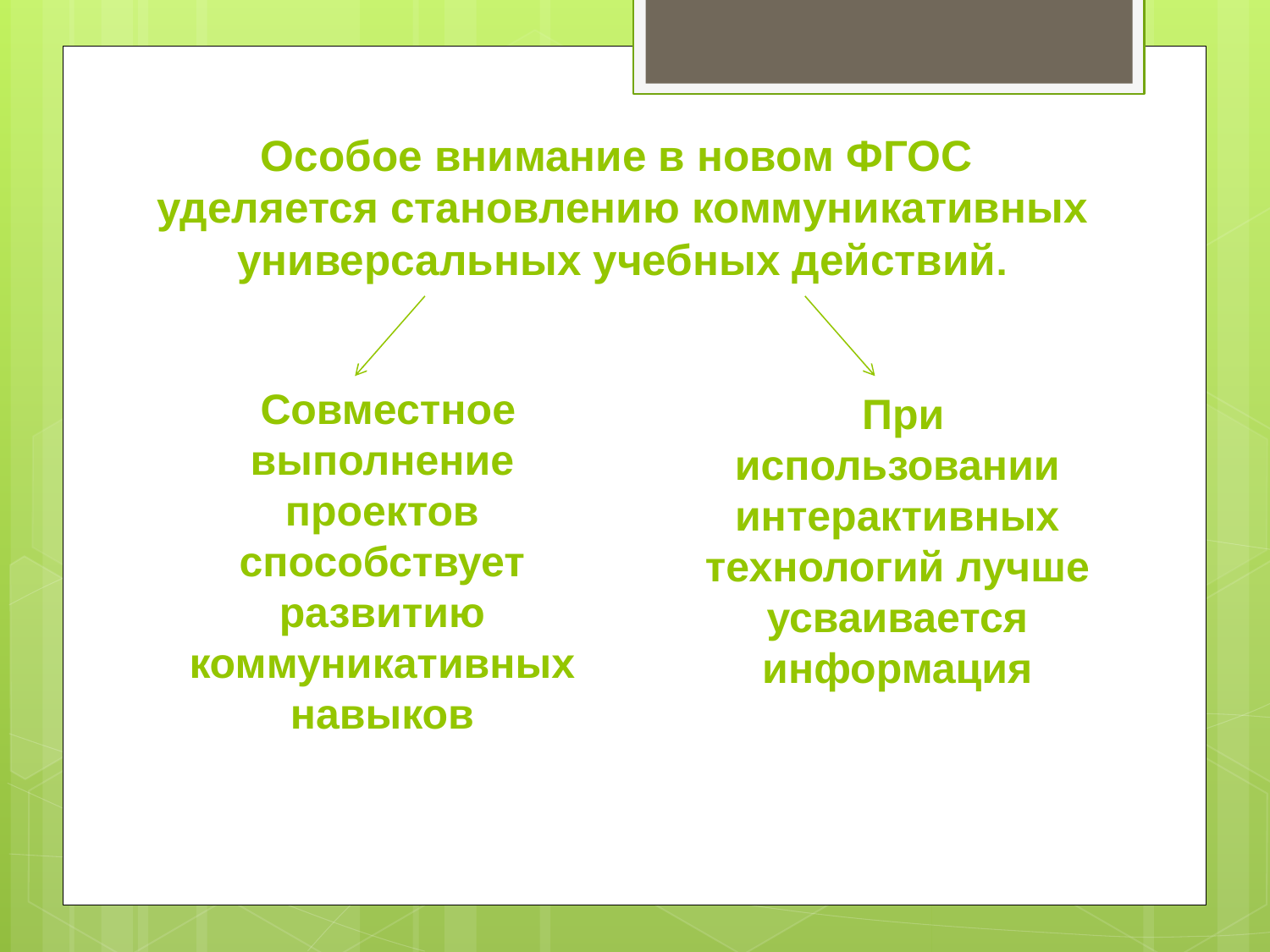

# Особое внимание в новом ФГОС  уделяется становлению коммуникативных универсальных учебных действий.

 При использовании интерактивных технологий лучше усваивается информация
 Совместное выполнение проектов способствует развитию коммуникативных навыков